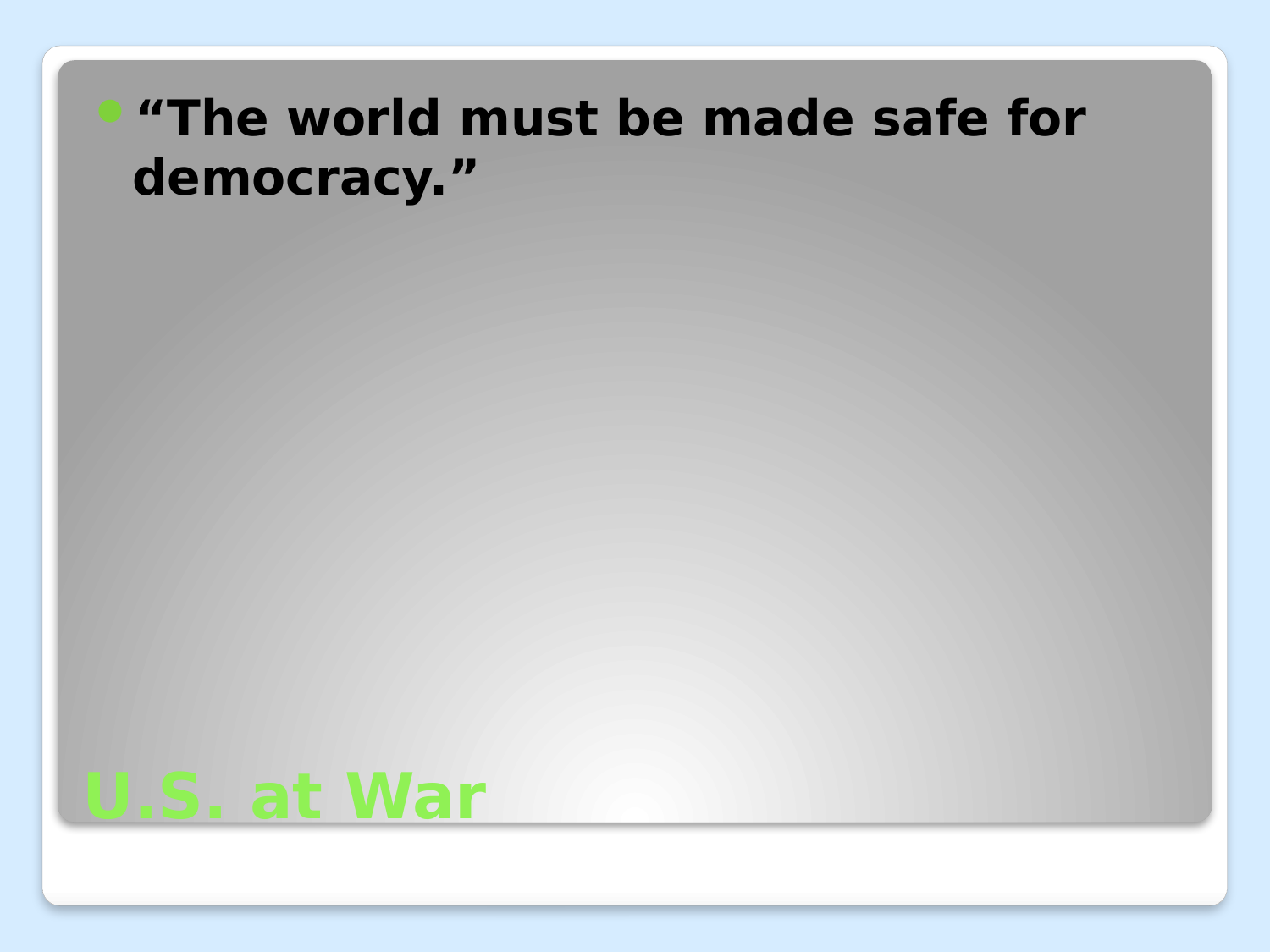

“The world must be made safe for 	democracy.”
# U.S. at War